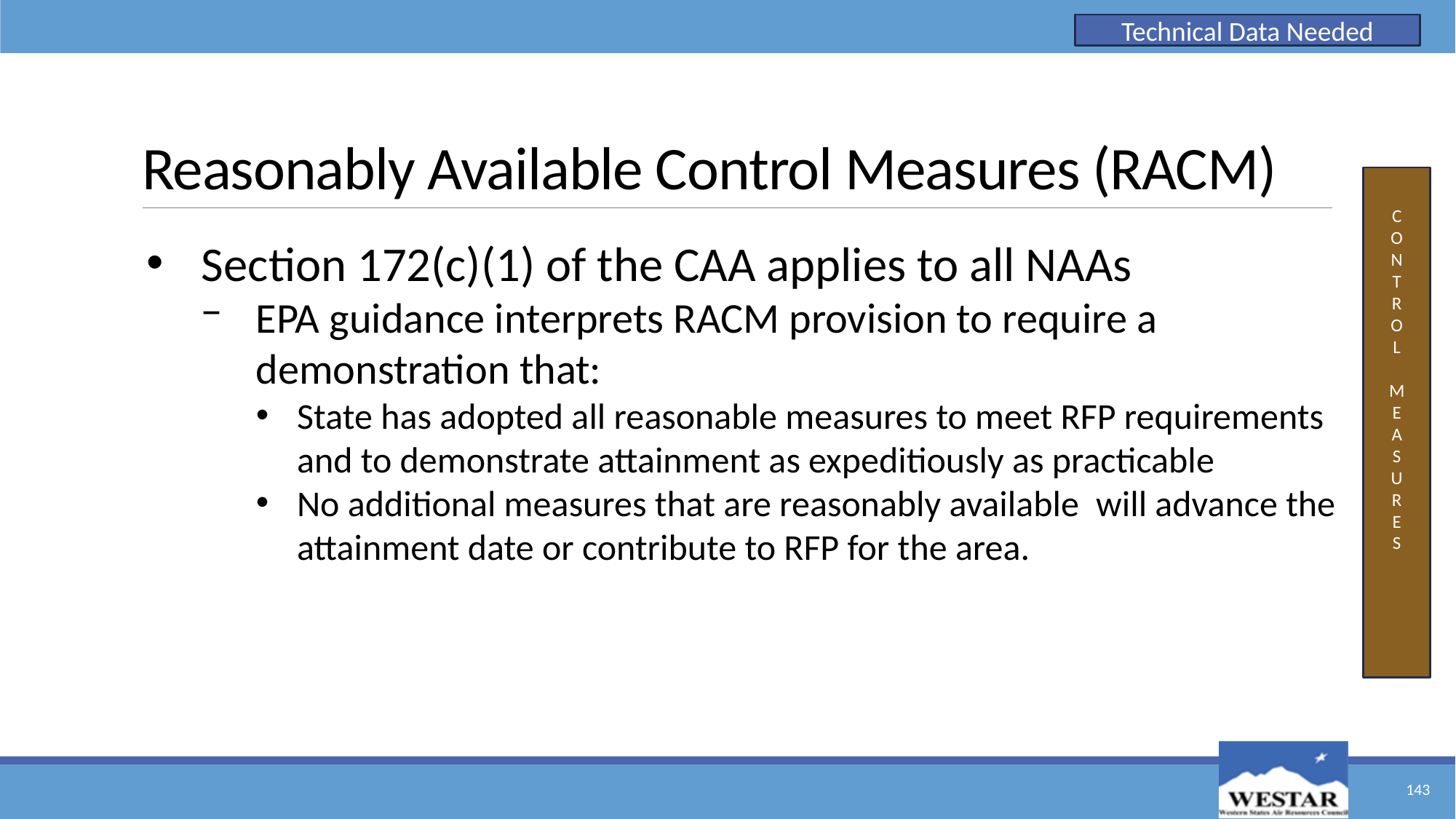

Technical Data Needed
# Reasonably Available Control Measures (RACM)
C
O
N
T
R
O
L

M
E
A
S
U
R
E
S

Section 172(c)(1) of the CAA applies to all NAAs
EPA guidance interprets RACM provision to require a demonstration that:
State has adopted all reasonable measures to meet RFP requirements and to demonstrate attainment as expeditiously as practicable
No additional measures that are reasonably available  will advance the attainment date or contribute to RFP for the area.
143